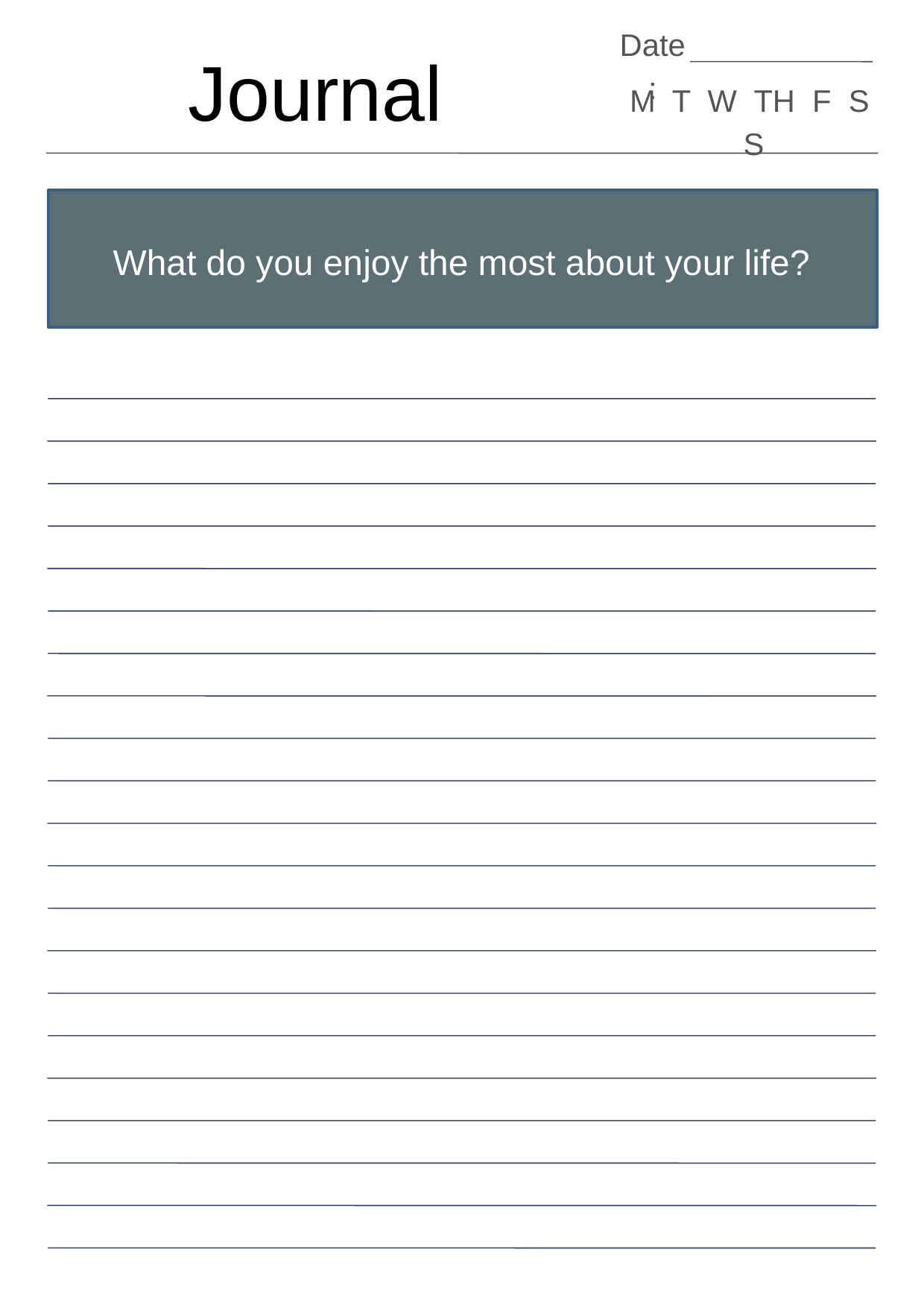

Date:
Journal

M  T  W  TH  F  S  S

What do you enjoy the most about your life?